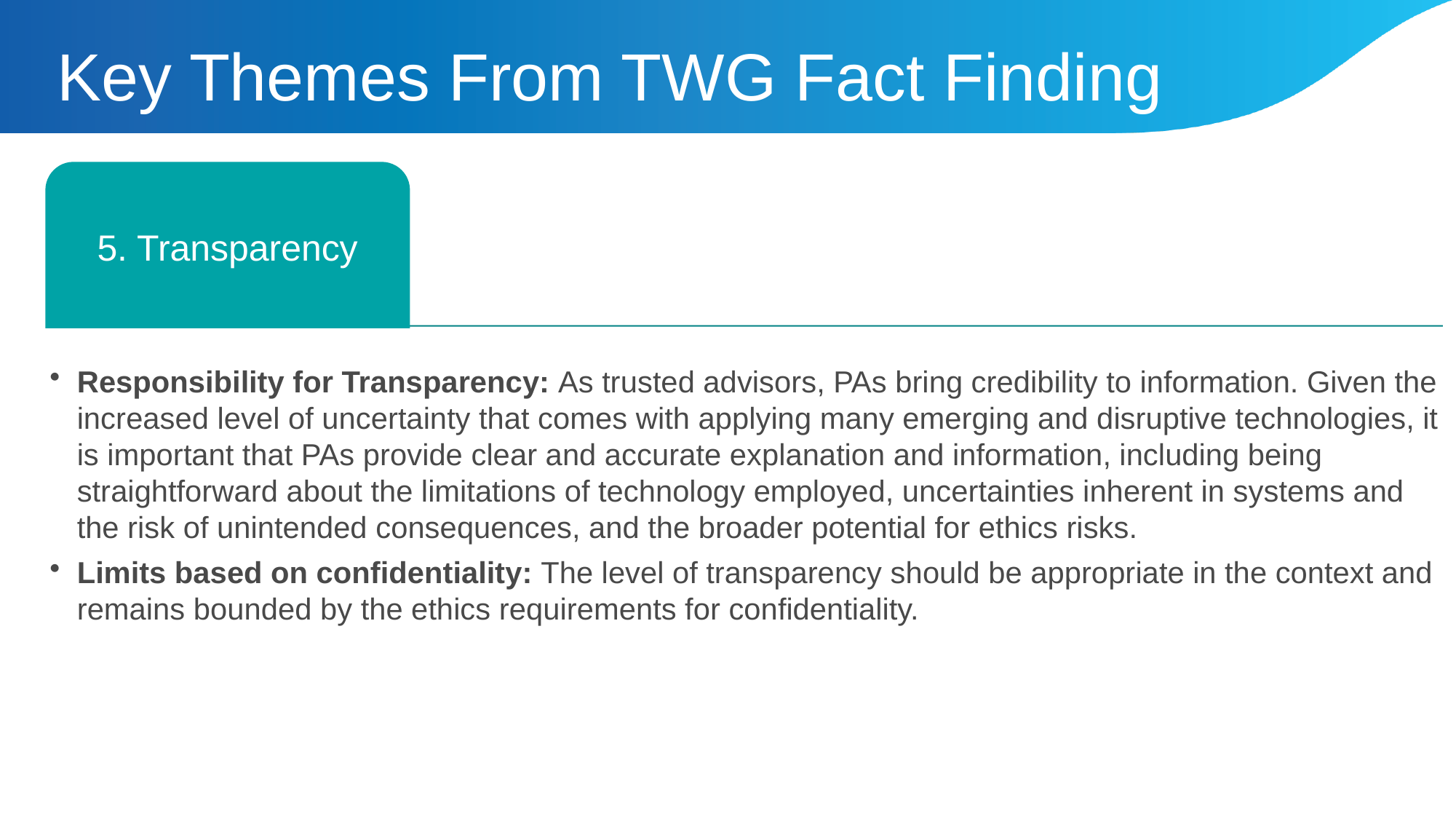

# Key Themes From TWG Fact Finding

5. Transparency

Responsibility for Transparency: As trusted advisors, PAs bring credibility to information. Given the increased level of uncertainty that comes with applying many emerging and disruptive technologies, it is important that PAs provide clear and accurate explanation and information, including being straightforward about the limitations of technology employed, uncertainties inherent in systems and the risk of unintended consequences, and the broader potential for ethics risks.
Limits based on confidentiality: The level of transparency should be appropriate in the context and remains bounded by the ethics requirements for confidentiality.